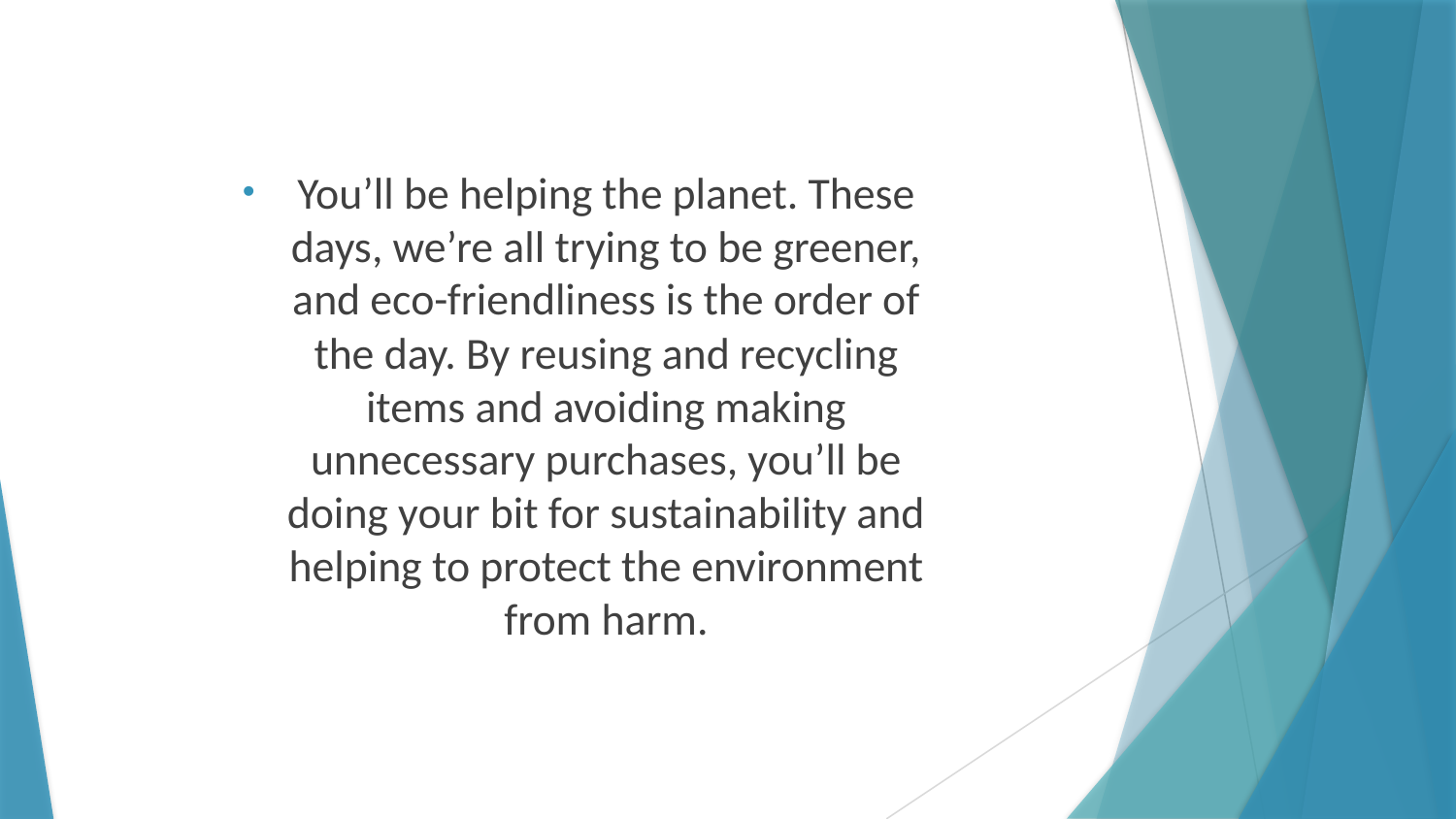

You’ll be helping the planet. These days, we’re all trying to be greener, and eco-friendliness is the order of the day. By reusing and recycling items and avoiding making unnecessary purchases, you’ll be doing your bit for sustainability and helping to protect the environment from harm.